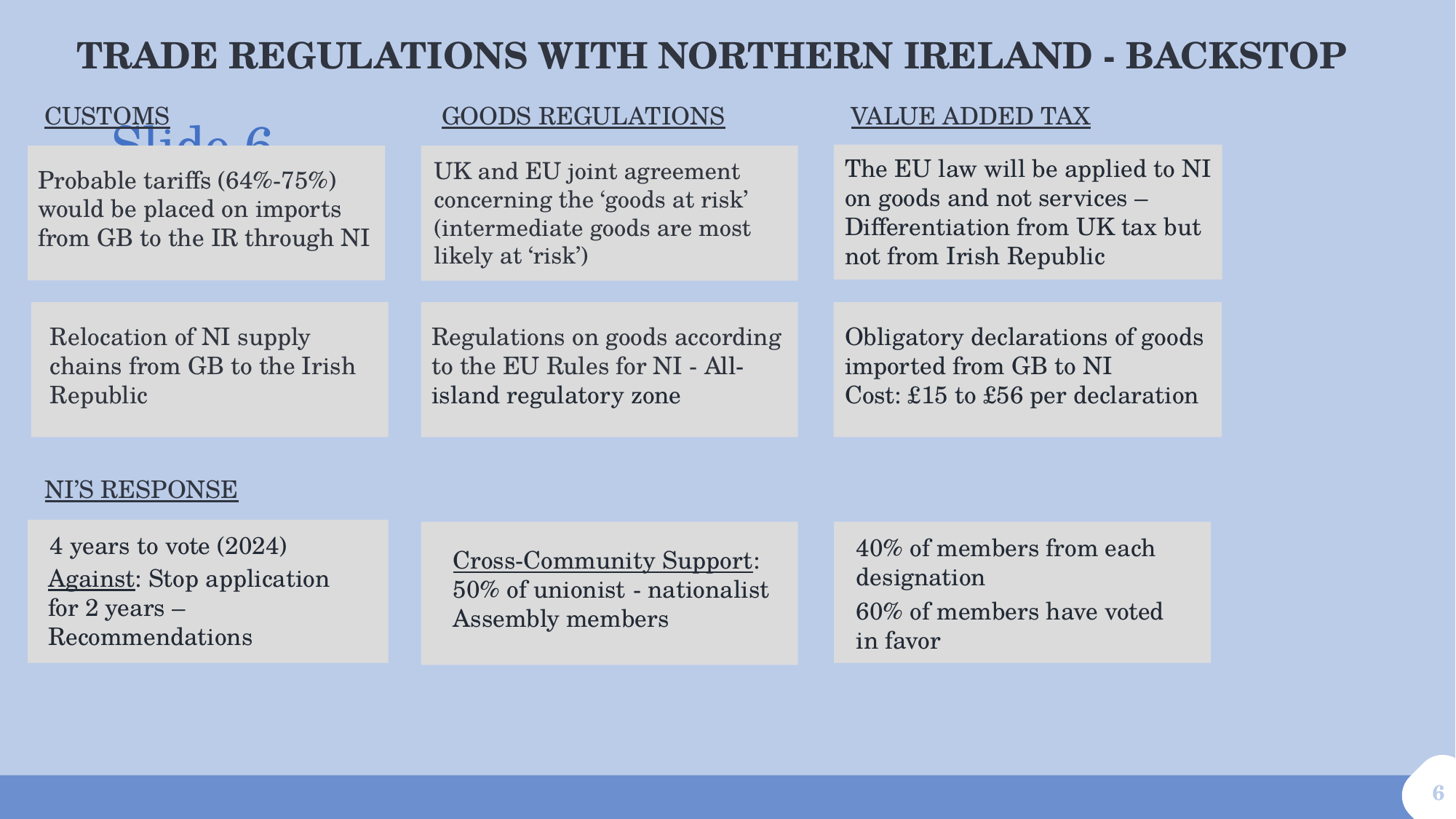

TRADE REGULATIONS WITH NORTHERN IRELAND - BACKSTOP
# Slide 6
CUSTOMS
GOODS REGULATIONS
VALUE ADDED TAX

The EU law will be applied to NI on goods and not services – Differentiation from UK tax but not from Irish Republic
UK and EU joint agreement concerning the ‘goods at risk’ (intermediate goods are most likely at ‘risk’)
Probable tariffs (64%-75%) would be placed on imports from GB to the IR through NI
Imports: £21.6billion

Relocation of NI supply chains from GB to the Irish Republic
Regulations on goods according to the EU Rules for NI - Αll-island regulatory zone
Obligatory declarations of goods imported from GB to NI
Cost: £15 to £56 per declaration
NI’S RESPONSE

4 years to vote (2024)
40% of members from each designation
Cross-Community Support: 50% of unionist - nationalist Assembly members
Against: Stop application for 2 years – Recommendations
60% of members have voted in favor

6